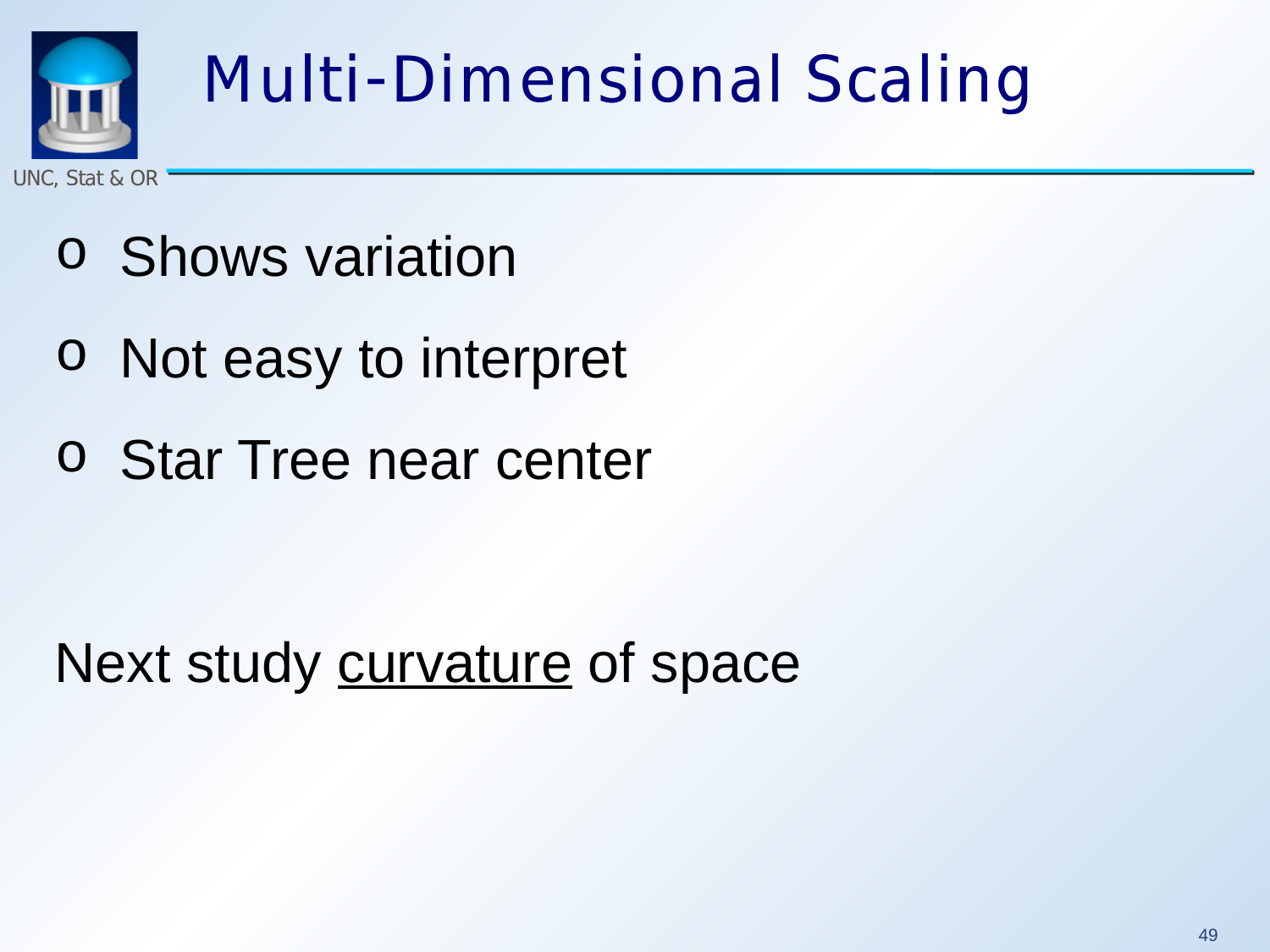

# Multi-Dimensional Scaling
  Shows variation
  Not easy to interpret
  Star Tree near center

Next study curvature of space